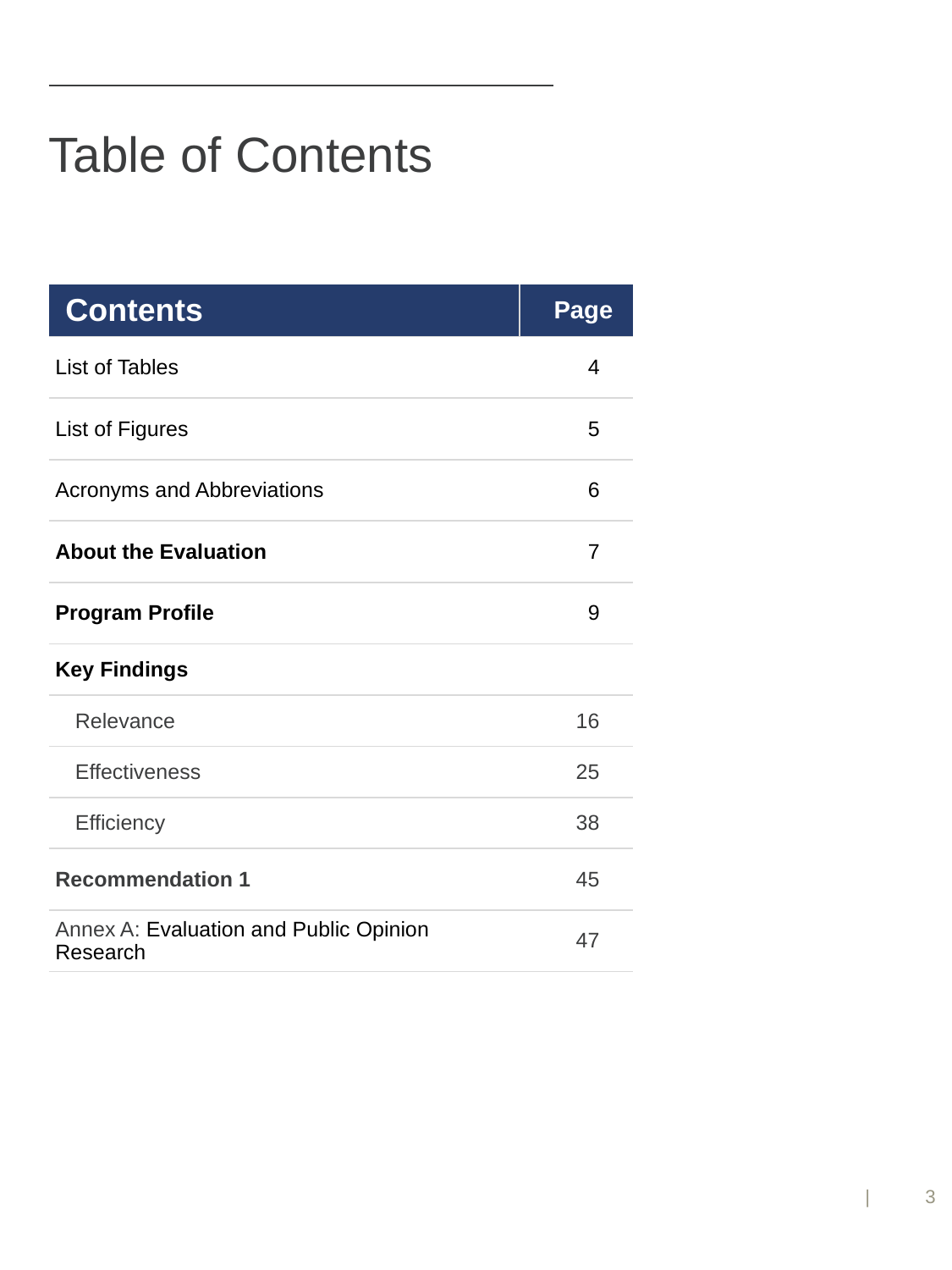

# Table of Contents
| Contents | Page |
| --- | --- |
| List of Tables | 4 |
| List of Figures | 5 |
| Acronyms and Abbreviations | 6 |
| About the Evaluation | 7 |
| Program Profile | 9 |
| Key Findings |  |
| Relevance | 16 |
| Effectiveness | 25 |
| Efficiency | 38 |
| Recommendation 1 | 45 |
| Annex A: Evaluation and Public Opinion Research | 47 |